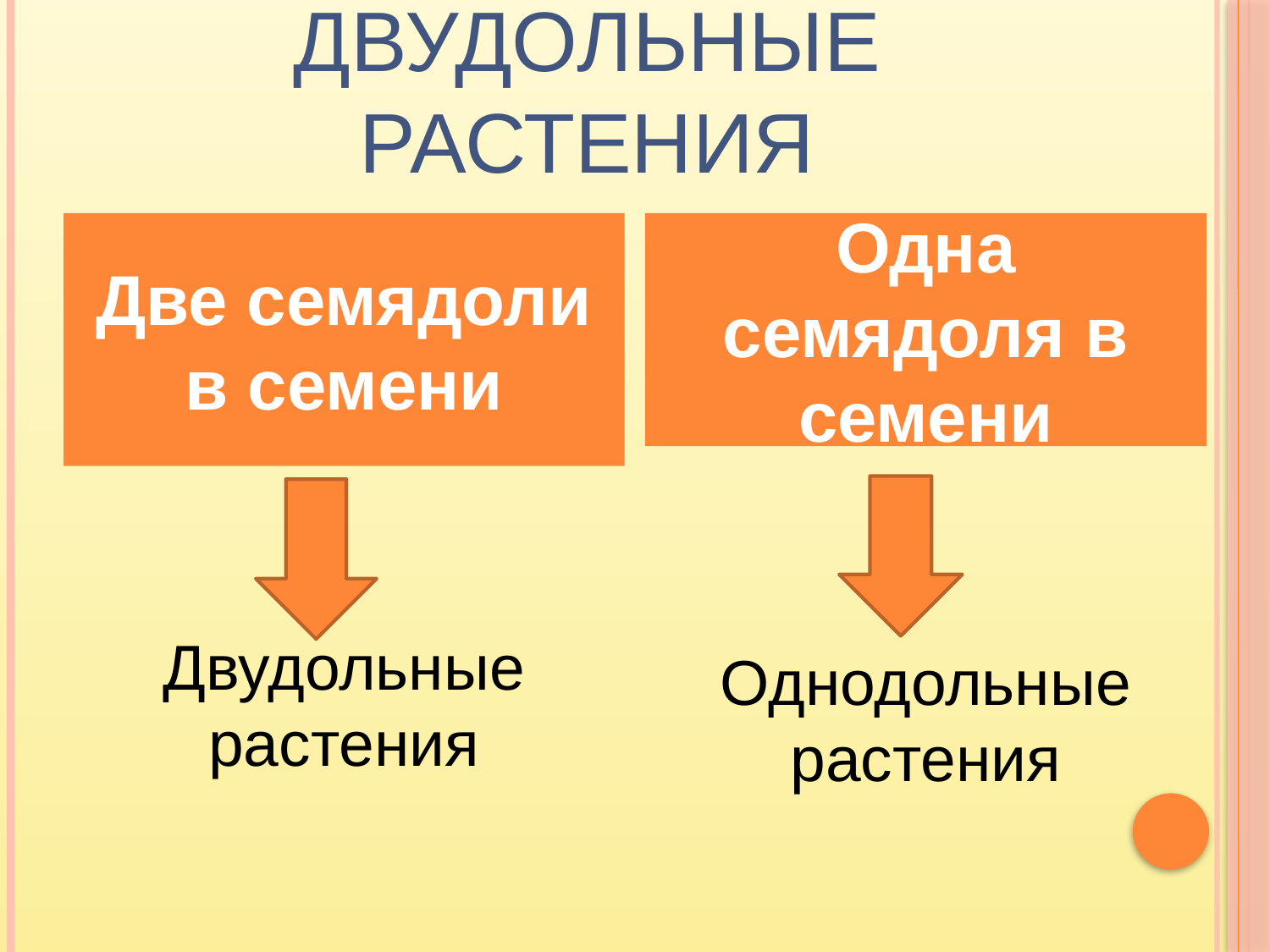

# Однодольные и двудольные растения
Две семядоли в семени
Одна семядоля в семени

Однодольные растения

Двудольные растения